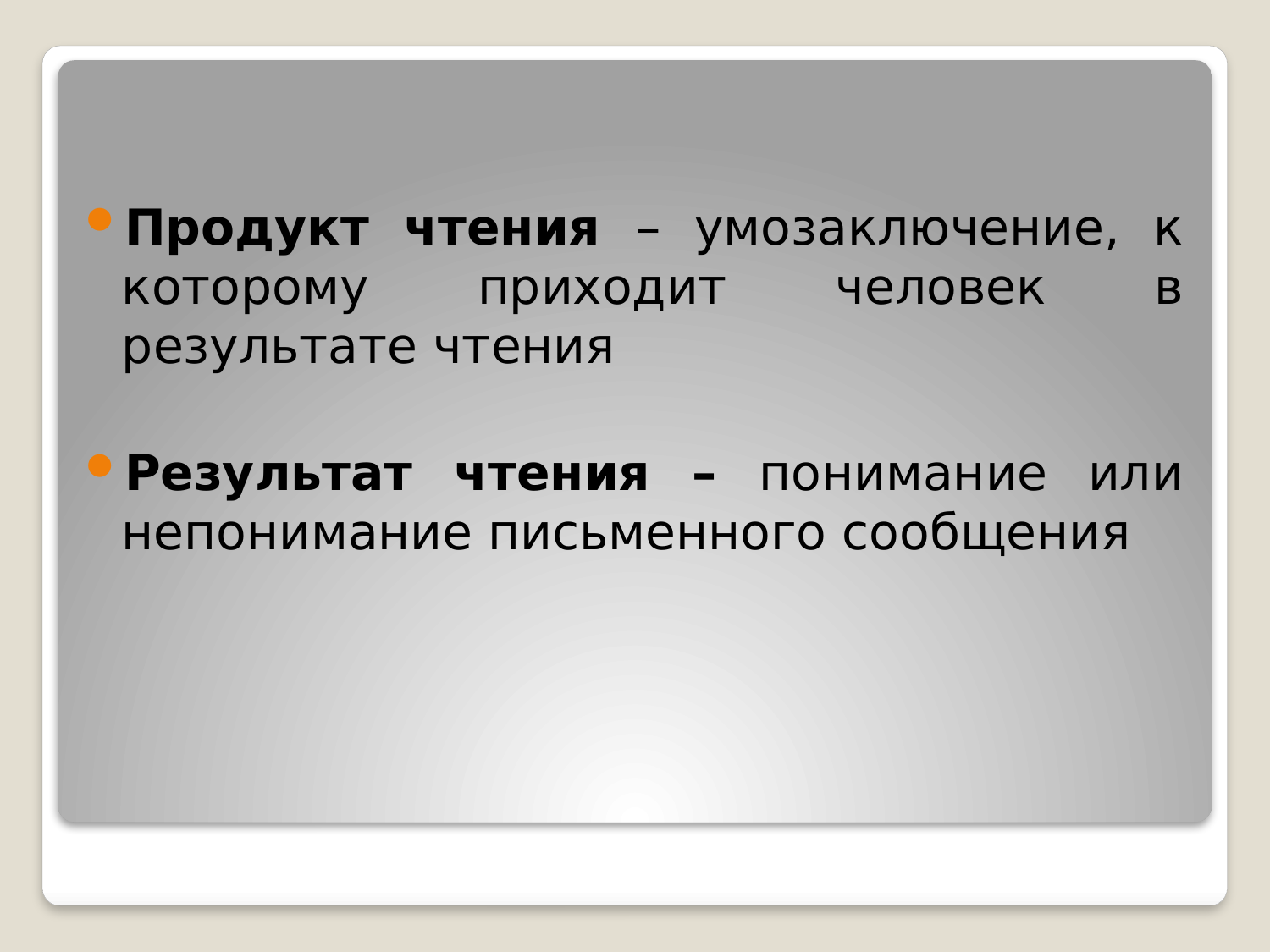

Продукт чтения – умозаключение, к которому приходит человек в результате чтения

Результат чтения – понимание или непонимание письменного сообщения